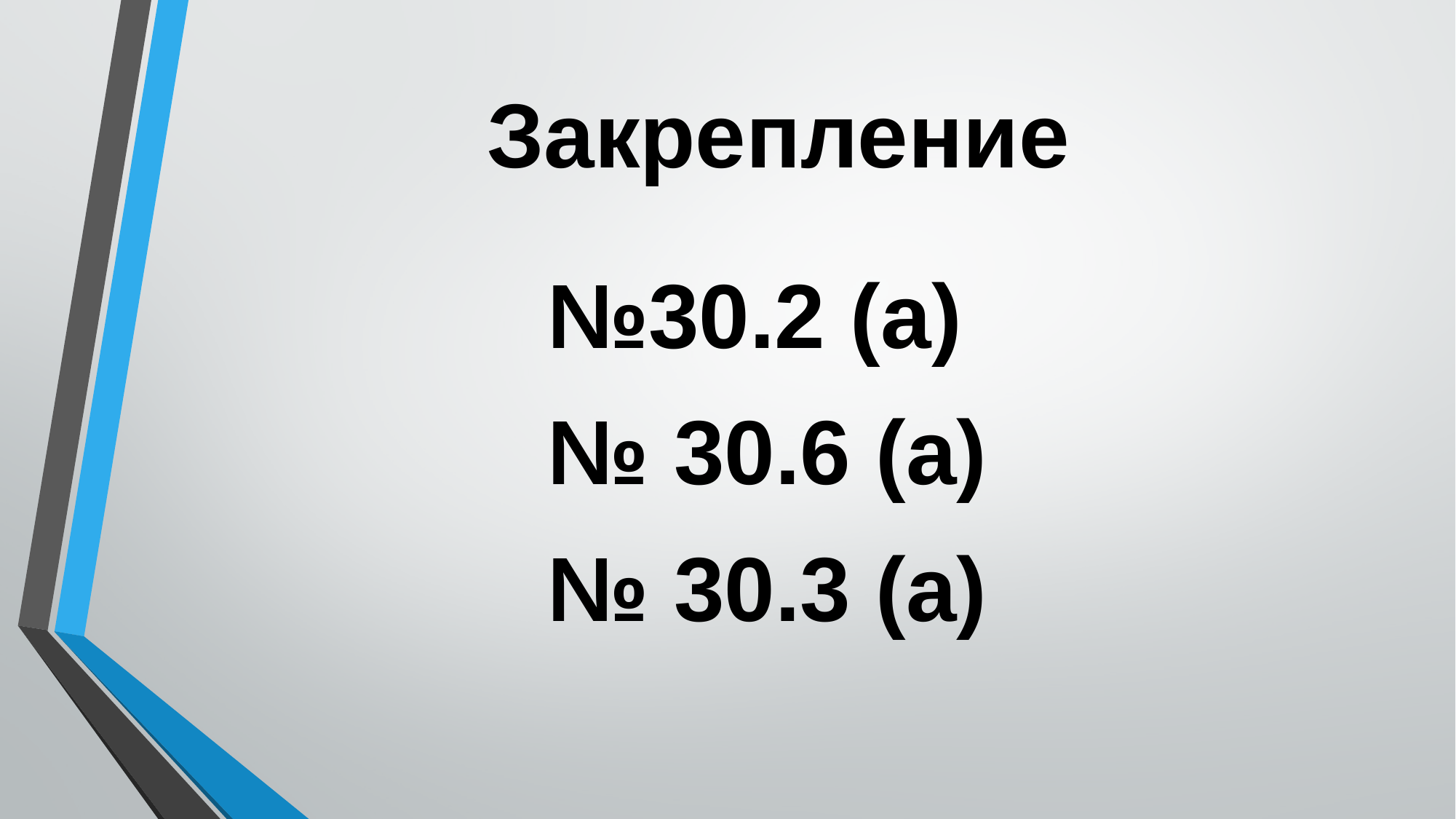

# Закрепление
№30.2 (а)
 № 30.6 (а)
 № 30.3 (а)